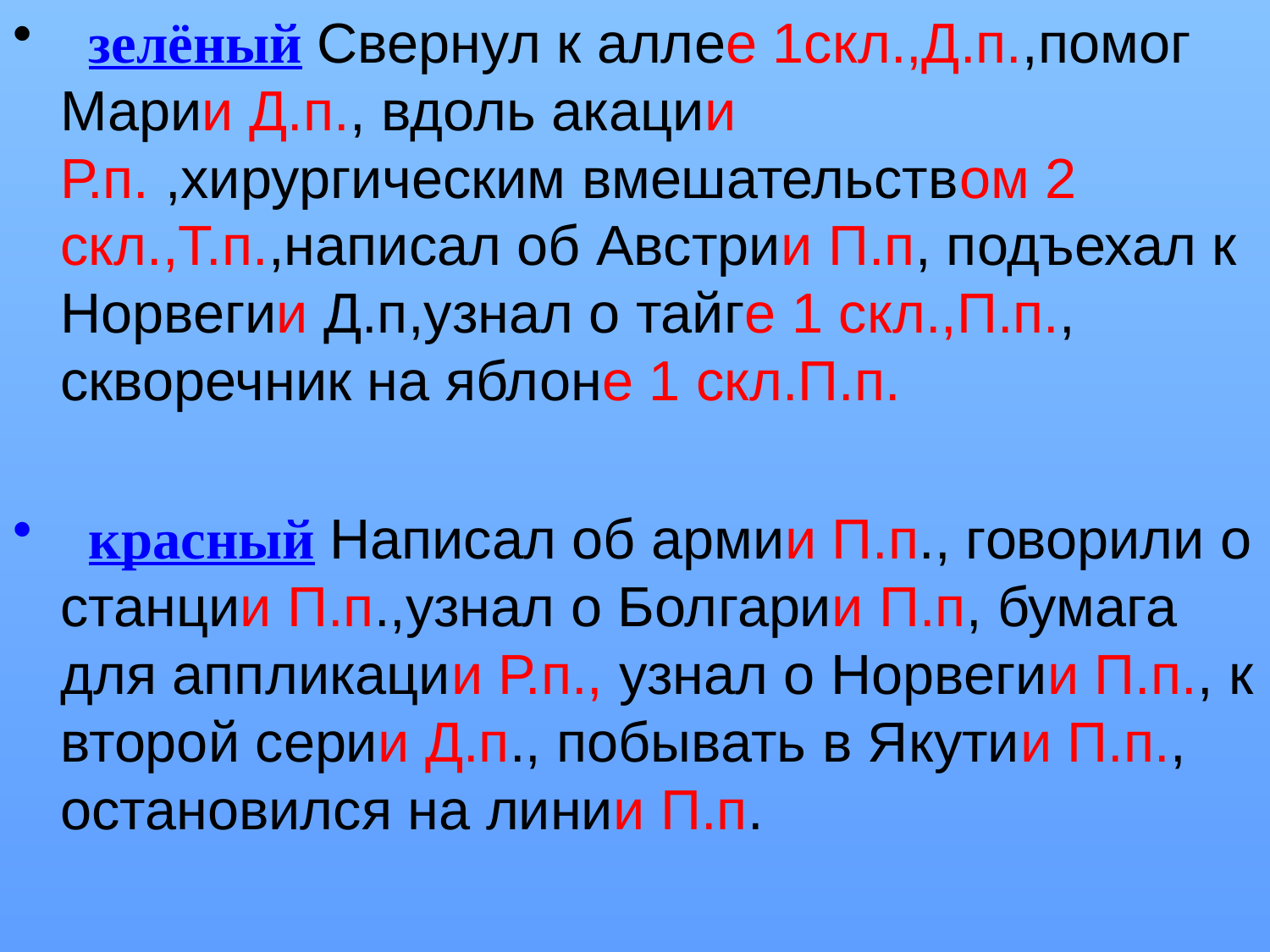

зелёный Свернул к аллее 1скл.,Д.п.,помог Марии Д.п., вдоль акации Р.п. ,хирургическим вмешательством 2 скл.,Т.п.,написал об Австрии П.п, подъехал к Норвегии Д.п,узнал о тайге 1 скл.,П.п., скворечник на яблоне 1 скл.П.п.

  красный Написал об армии П.п., говорили о станции П.п.,узнал о Болгарии П.п, бумага для аппликации Р.п., узнал о Норвегии П.п., к второй серии Д.п., побывать в Якутии П.п., остановился на линии П.п.